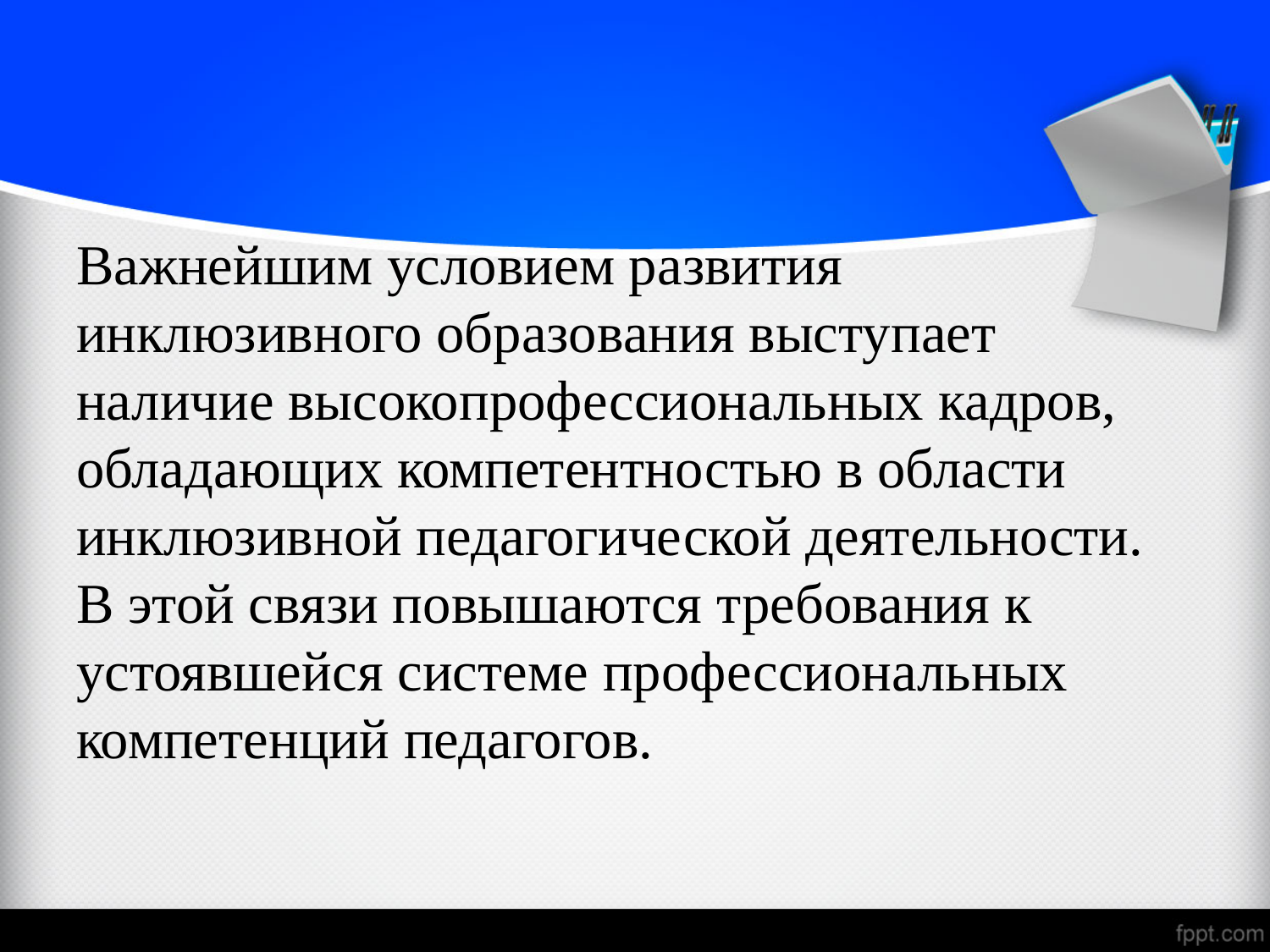

#
Важнейшим условием развития инклюзивного образования выступает наличие высокопрофессиональных кадров, обладающих компетентностью в области инклюзивной педагогической деятельности. В этой связи повышаются требования к устоявшейся системе профессиональных компетенций педагогов.